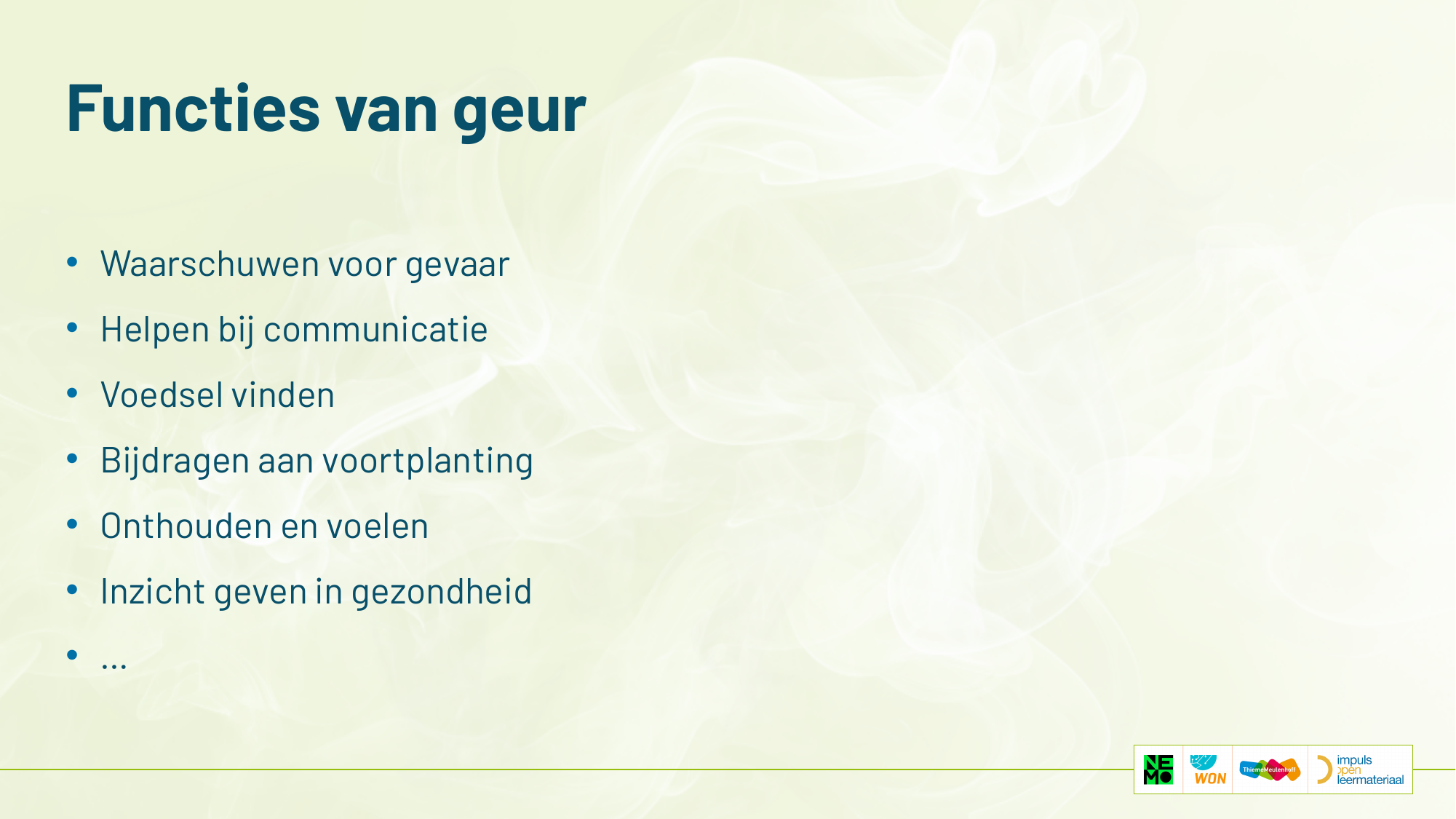

# Functies van geur
Waarschuwen voor gevaar
Helpen bij communicatie
Voedsel vinden
Bijdragen aan voortplanting
Onthouden en voelen
Inzicht geven in gezondheid
…